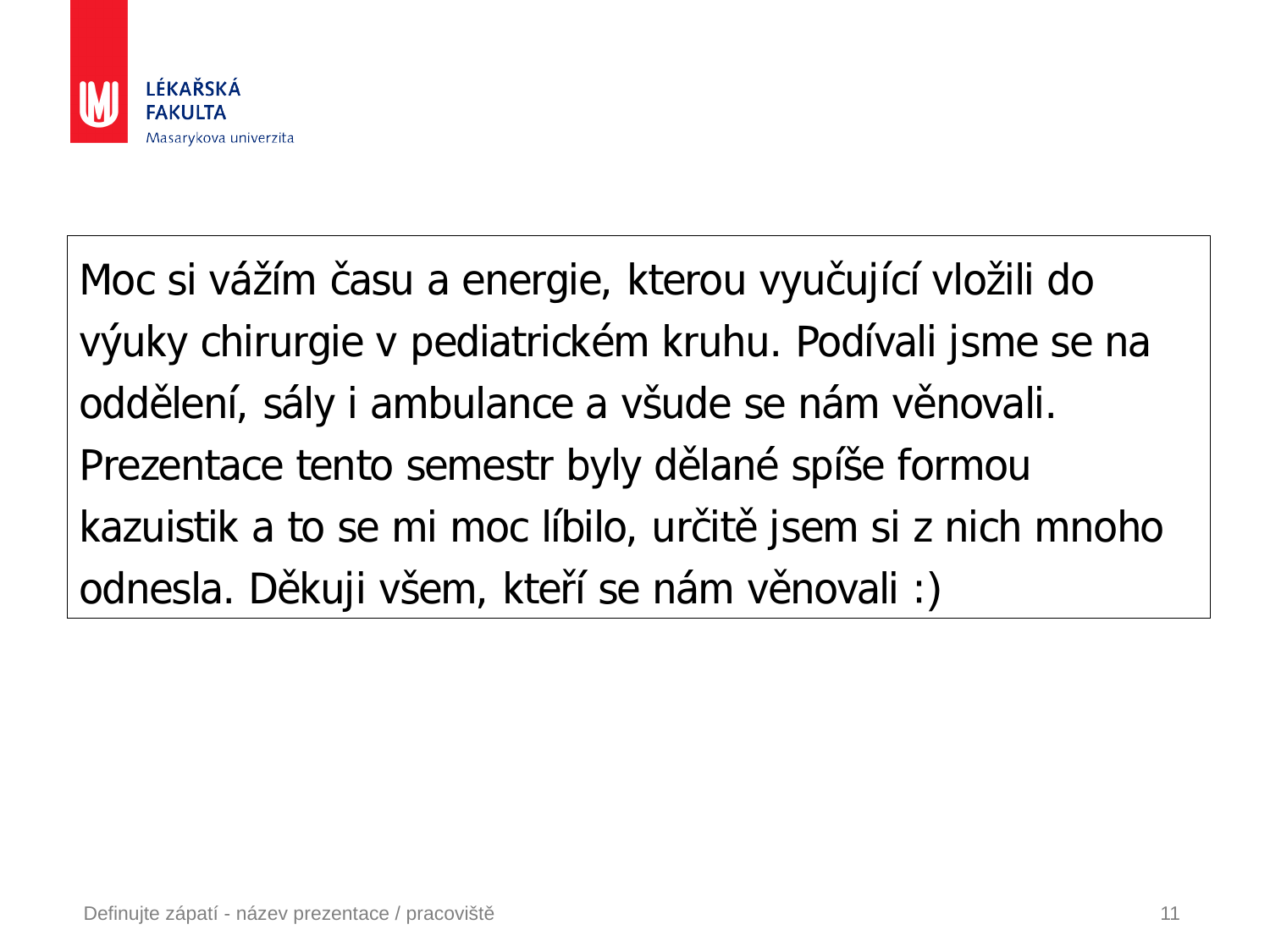

Moc si vážím času a energie, kterou vyučující vložili do výuky chirurgie v pediatrickém kruhu. Podívali jsme se na oddělení, sály i ambulance a všude se nám věnovali. Prezentace tento semestr byly dělané spíše formou kazuistik a to se mi moc líbilo, určitě jsem si z nich mnoho odnesla. Děkuji všem, kteří se nám věnovali :)
Definujte zápatí - název prezentace / pracoviště
11